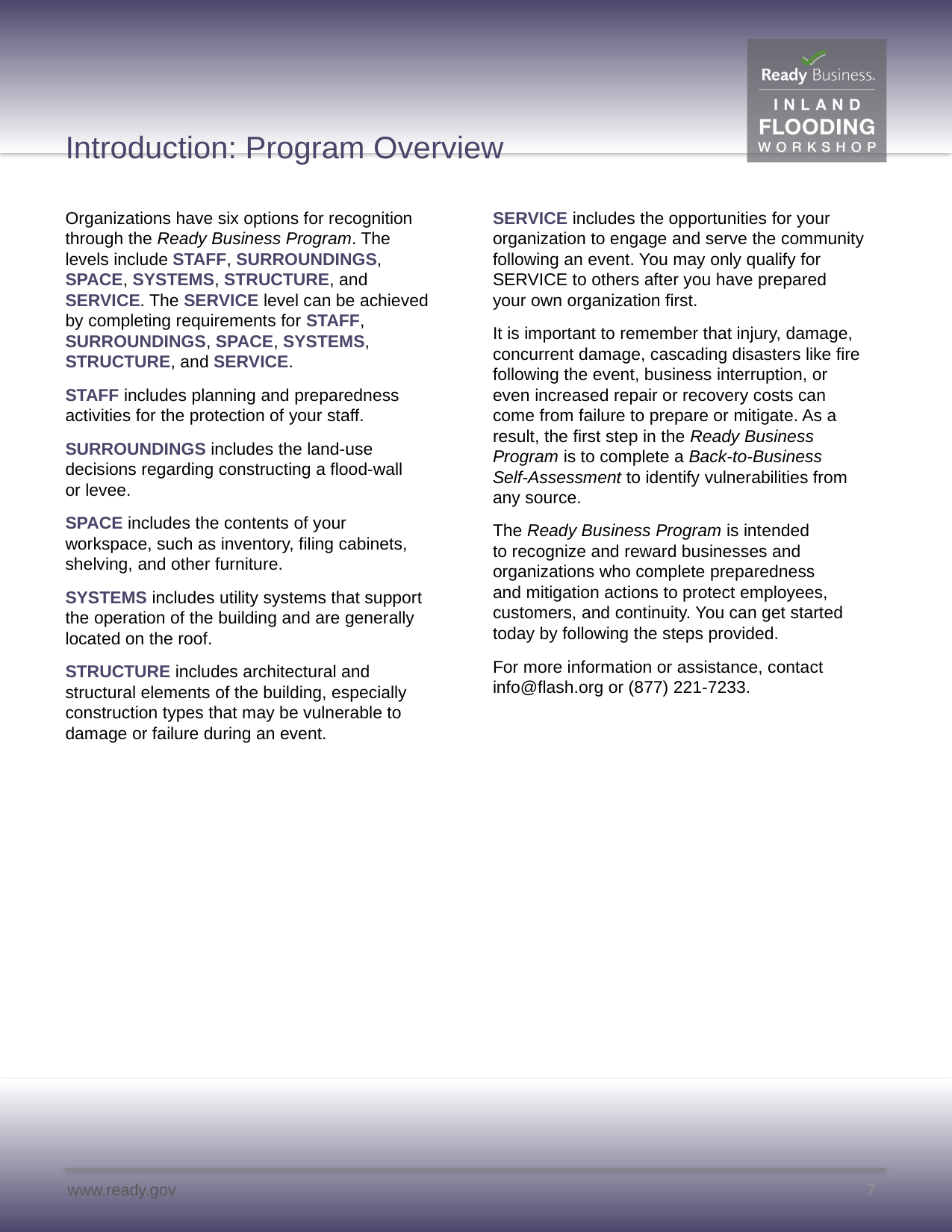

# Introduction: Program Overview
Organizations have six options for recognition through the Ready Business Program. The levels include STAFF, SURROUNDINGS, SPACE, SYSTEMS, STRUCTURE, and SERVICE. The SERVICE level can be achieved by completing requirements for STAFF, SURROUNDINGS, SPACE, SYSTEMS, STRUCTURE, and SERVICE.
STAFF includes planning and preparedness activities for the protection of your staff.
SURROUNDINGS includes the land-use decisions regarding constructing a flood-wall
or levee.
SPACE includes the contents of your workspace, such as inventory, filing cabinets, shelving, and other furniture.
SYSTEMS includes utility systems that support the operation of the building and are generally located on the roof.
STRUCTURE includes architectural and structural elements of the building, especially construction types that may be vulnerable to damage or failure during an event.
SERVICE includes the opportunities for your organization to engage and serve the community following an event. You may only qualify for SERVICE to others after you have prepared
your own organization first.
It is important to remember that injury, damage, concurrent damage, cascading disasters like fire following the event, business interruption, or even increased repair or recovery costs can come from failure to prepare or mitigate. As a result, the first step in the Ready Business Program is to complete a Back-to-Business
Self-Assessment to identify vulnerabilities from any source.
The Ready Business Program is intended
to recognize and reward businesses and organizations who complete preparedness
and mitigation actions to protect employees, customers, and continuity. You can get started today by following the steps provided.
For more information or assistance, contact info@flash.org or (877) 221-7233.
7